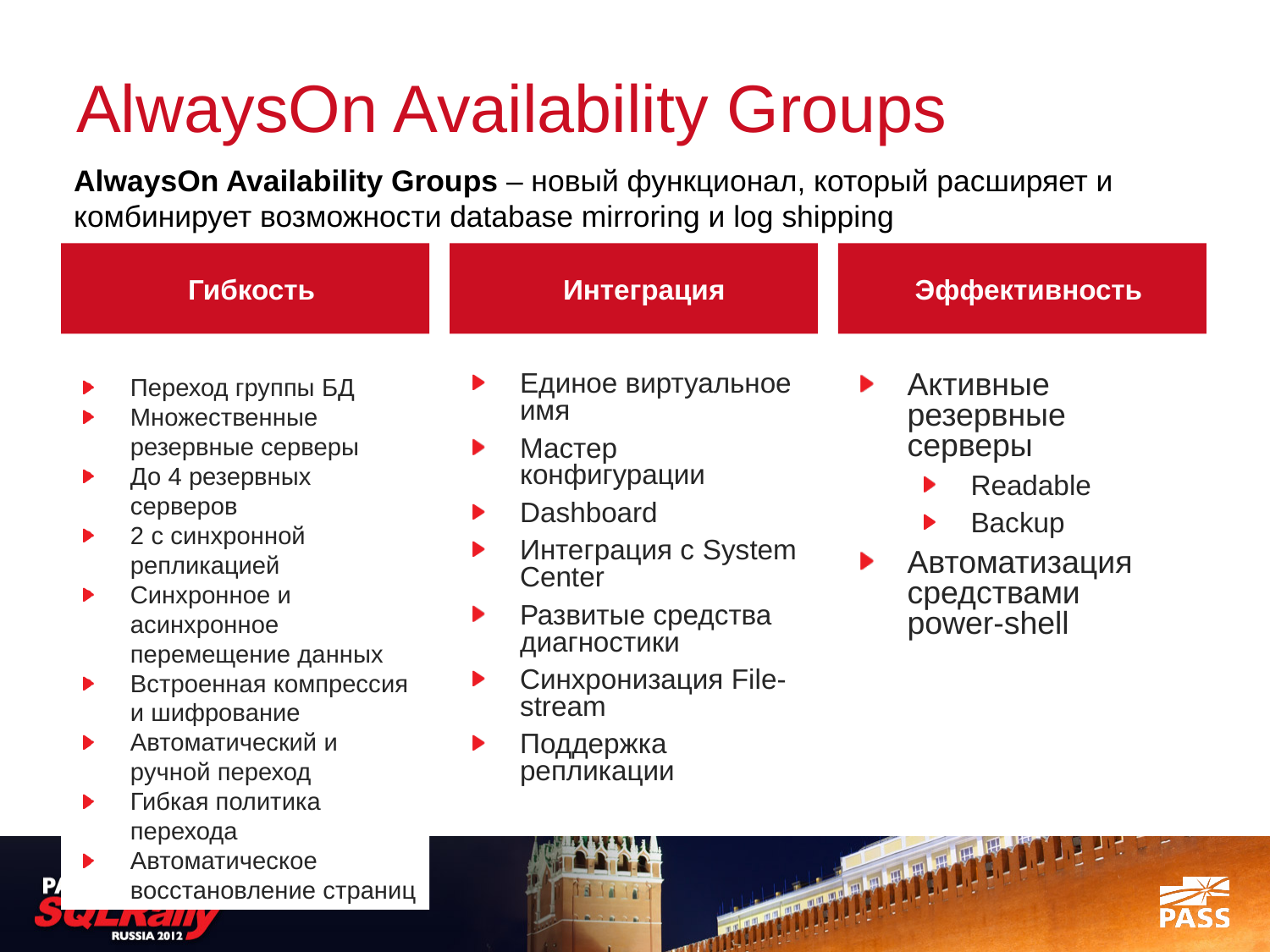

# AlwaysOn Availability Groups
AlwaysOn Availability Groups – новый функционал, который расширяет и комбинирует возможности database mirroring и log shipping
Гибкость
Переход группы БД
Множественные резервные серверы
До 4 резервных серверов
2 с синхронной репликацией
Синхронное и асинхронное перемещение данных
Встроенная компрессия и шифрование
Автоматический и ручной переход
Гибкая политика перехода
Автоматическое восстановление страниц
 Интеграция
Единое виртуальное имя
Мастер конфигурации
Dashboard
Интеграция с System Center
Развитые средства диагностики
Синхронизация File-stream
Поддержка репликации
Эффективность
Активные резервные серверы
Readable
Backup
Автоматизация средствами
power-shell